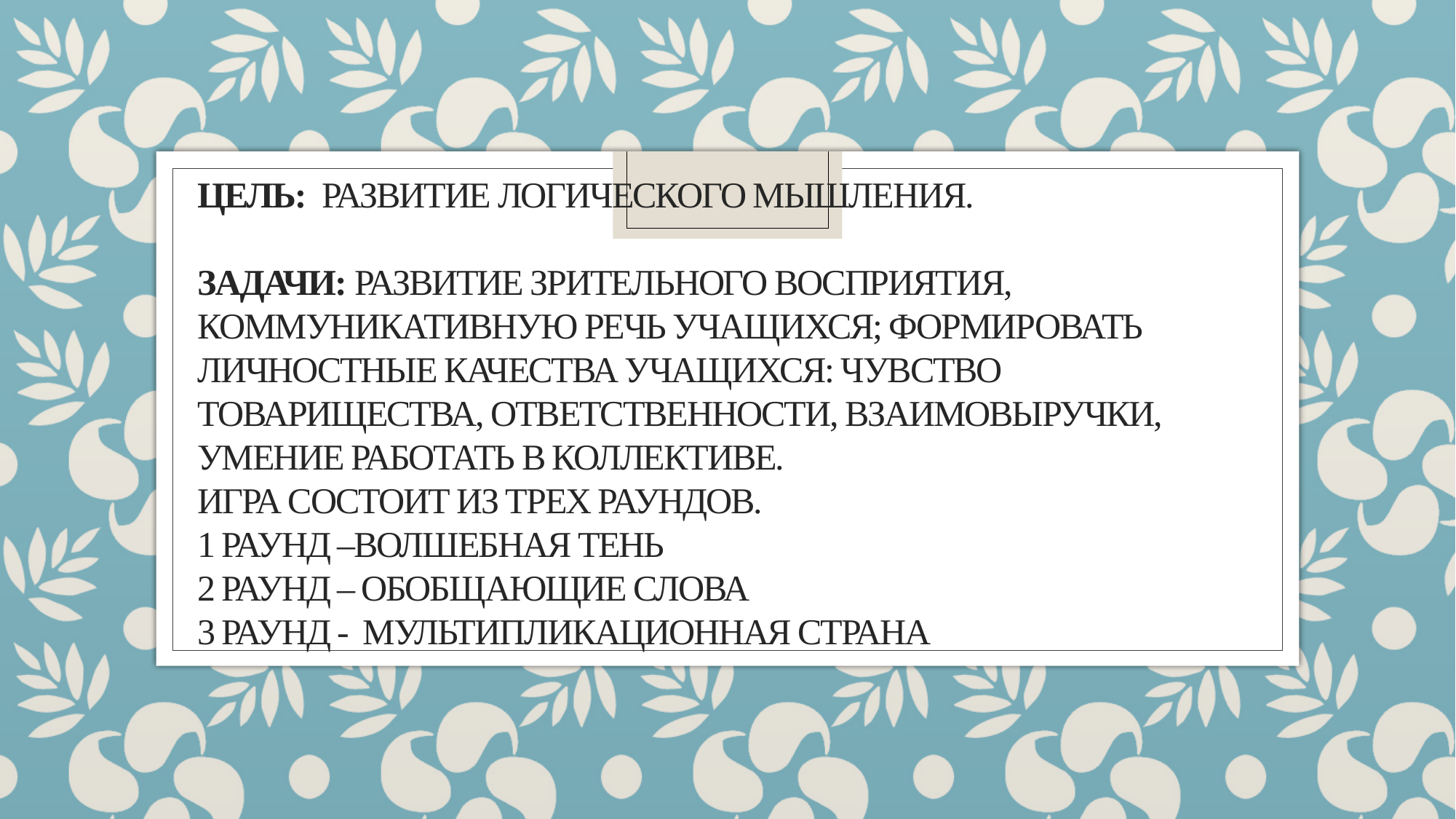

# Цель:  развитие логического мышления. Задачи: развитие зрительного восприятия,  коммуникативную речь учащихся; формировать личностные качества учащихся: чувство товарищества, ответственности, взаимовыручки, умение работать в коллективе. Игра состоит из трех раундов. 1 раунд –Волшебная тень 2 раунд – Обобщающие слова 3 раунд -  мультипликационная страна